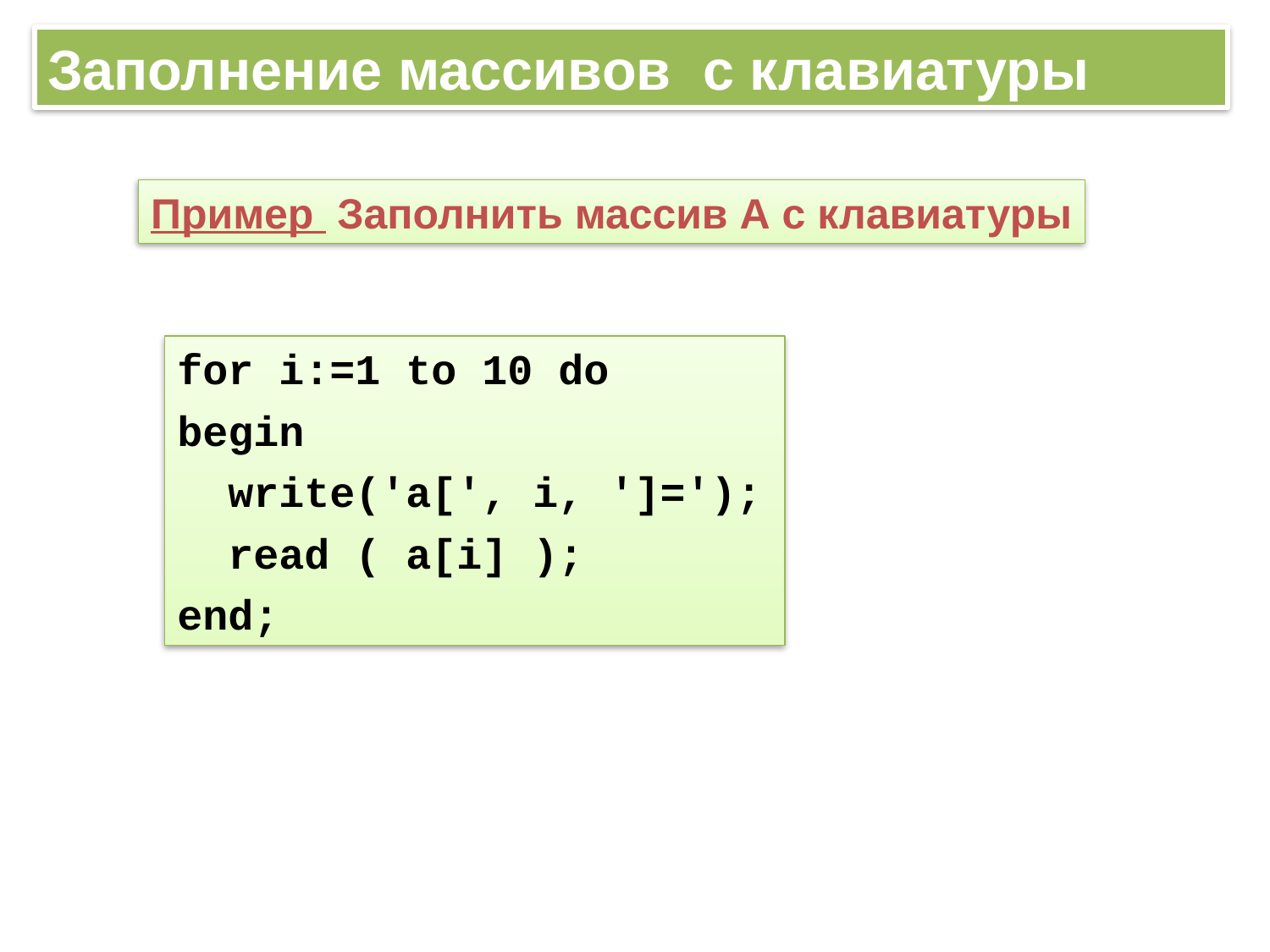

Заполнение массивов  с клавиатуры
Пример  Заполнить массив А с клавиатуры
for i:=1 to 10 do
begin
  write('a[', i, ']=');
  read ( a[i] );
end;